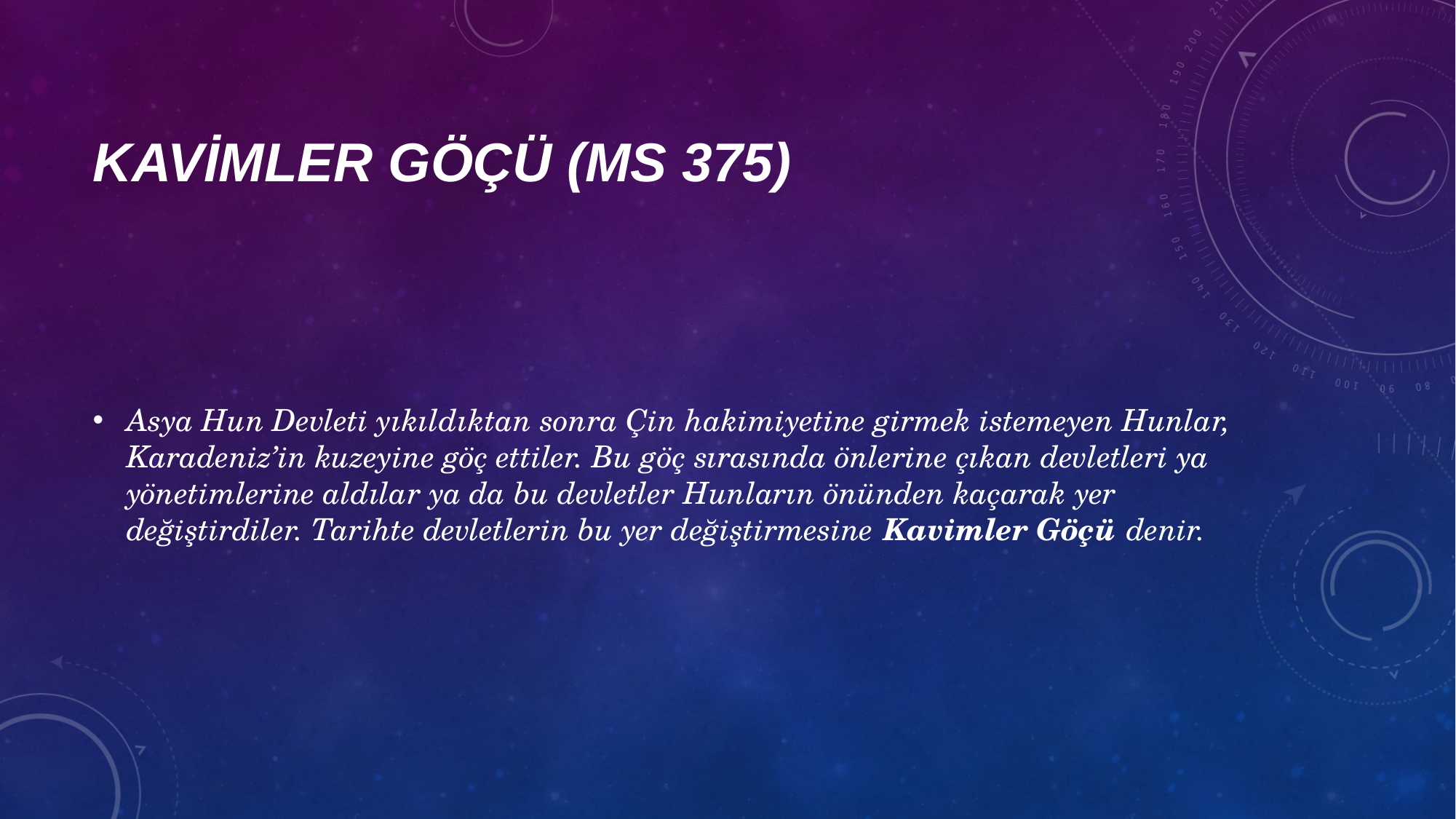

# KAVİMLER GÖÇÜ (MS 375)
Asya Hun Devleti yıkıldıktan sonra Çin hakimiyetine girmek istemeyen Hunlar, Karadeniz’in kuzeyine göç ettiler. Bu göç sırasında önlerine çıkan devletleri ya yönetimlerine aldılar ya da bu devletler Hunların önünden kaçarak yer değiştirdiler. Tarihte devletlerin bu yer değiştirmesine Kavimler Göçü denir.